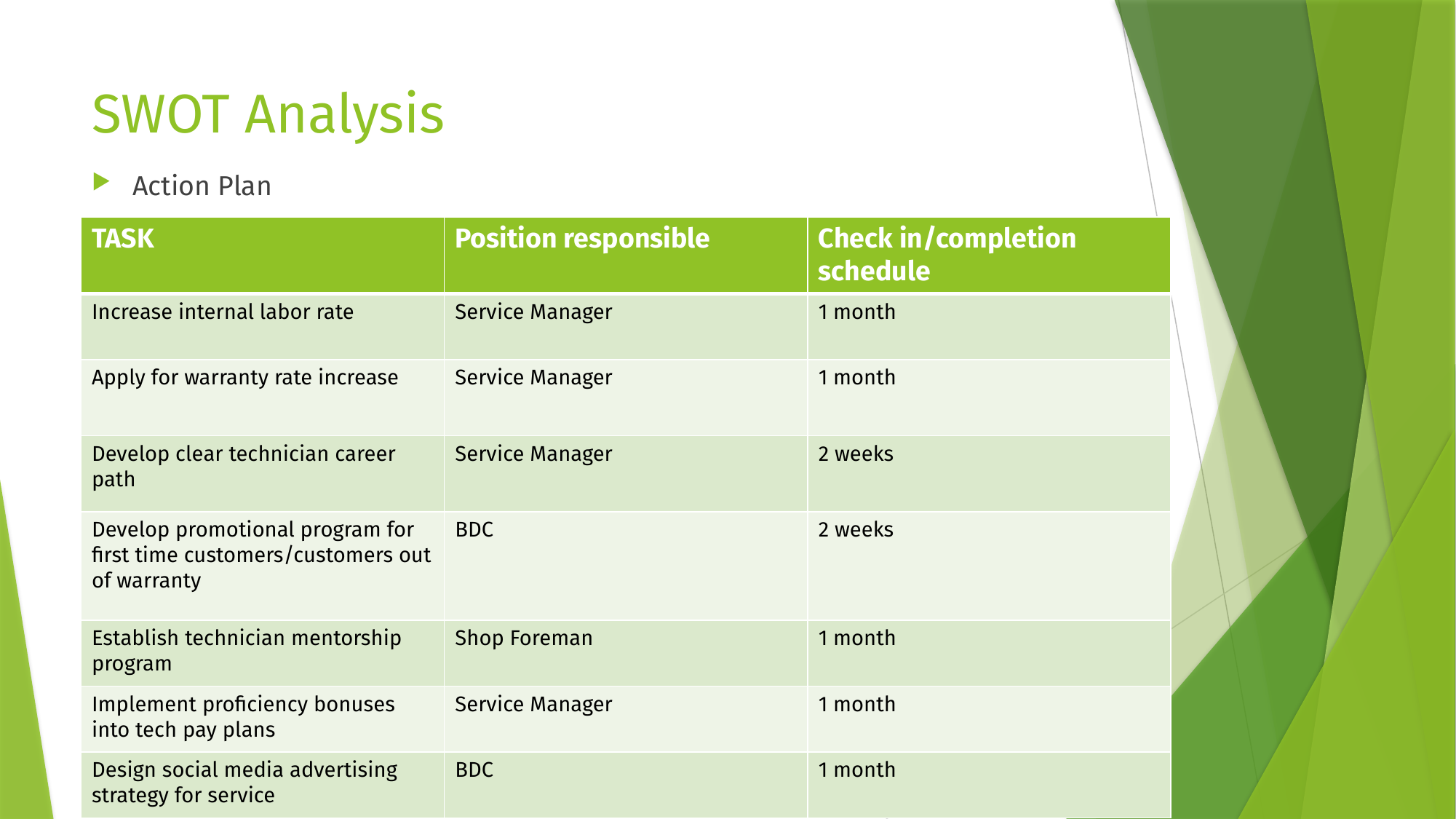

# SWOT Analysis
Action Plan

| TASK | Position responsible | Check in/completion schedule |
| --- | --- | --- |
| Increase internal labor rate | Service Manager | 1 month |
| Apply for warranty rate increase | Service Manager | 1 month |
| Develop clear technician career path | Service Manager | 2 weeks |
| Develop promotional program for first time customers/customers out of warranty | BDC | 2 weeks |
| Establish technician mentorship program | Shop Foreman | 1 month |
| Implement proficiency bonuses into tech pay plans | Service Manager | 1 month |
| Design social media advertising strategy for service | BDC | 1 month |